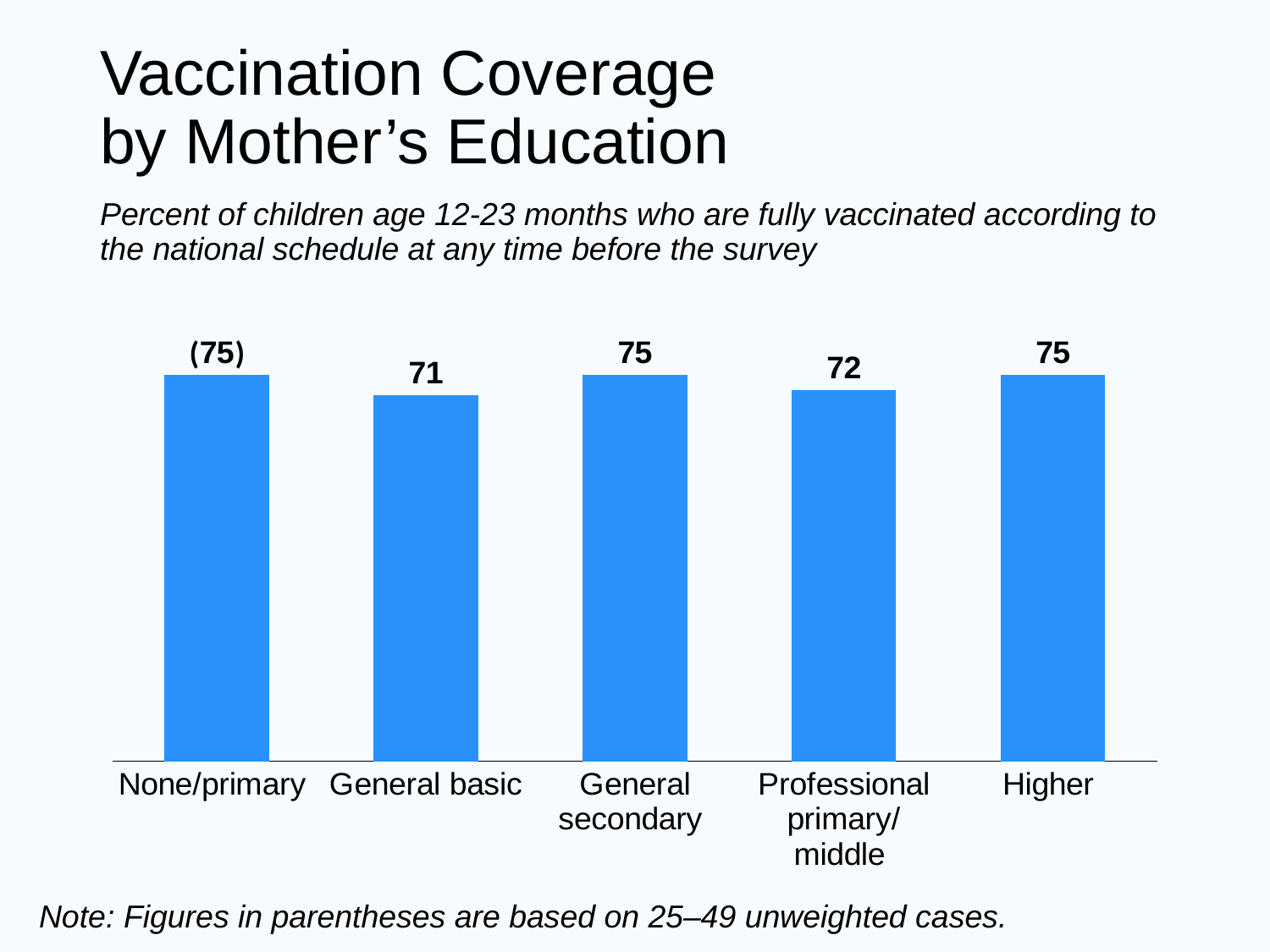

# Vaccination Coverage by Mother’s Education
Percent of children age 12-23 months who are fully vaccinated according to the national schedule at any time before the survey

### Chart

| Category | Column1 |
|---|---|
| None/primary  | 75.0 |
| General basic  | 71.0 |
| General secondary  | 75.0 |
| Professional primary/middle  | 72.0 |
| Higher  | 75.0 |
(     )
Note: Figures in parentheses are based on 25–49 unweighted cases.